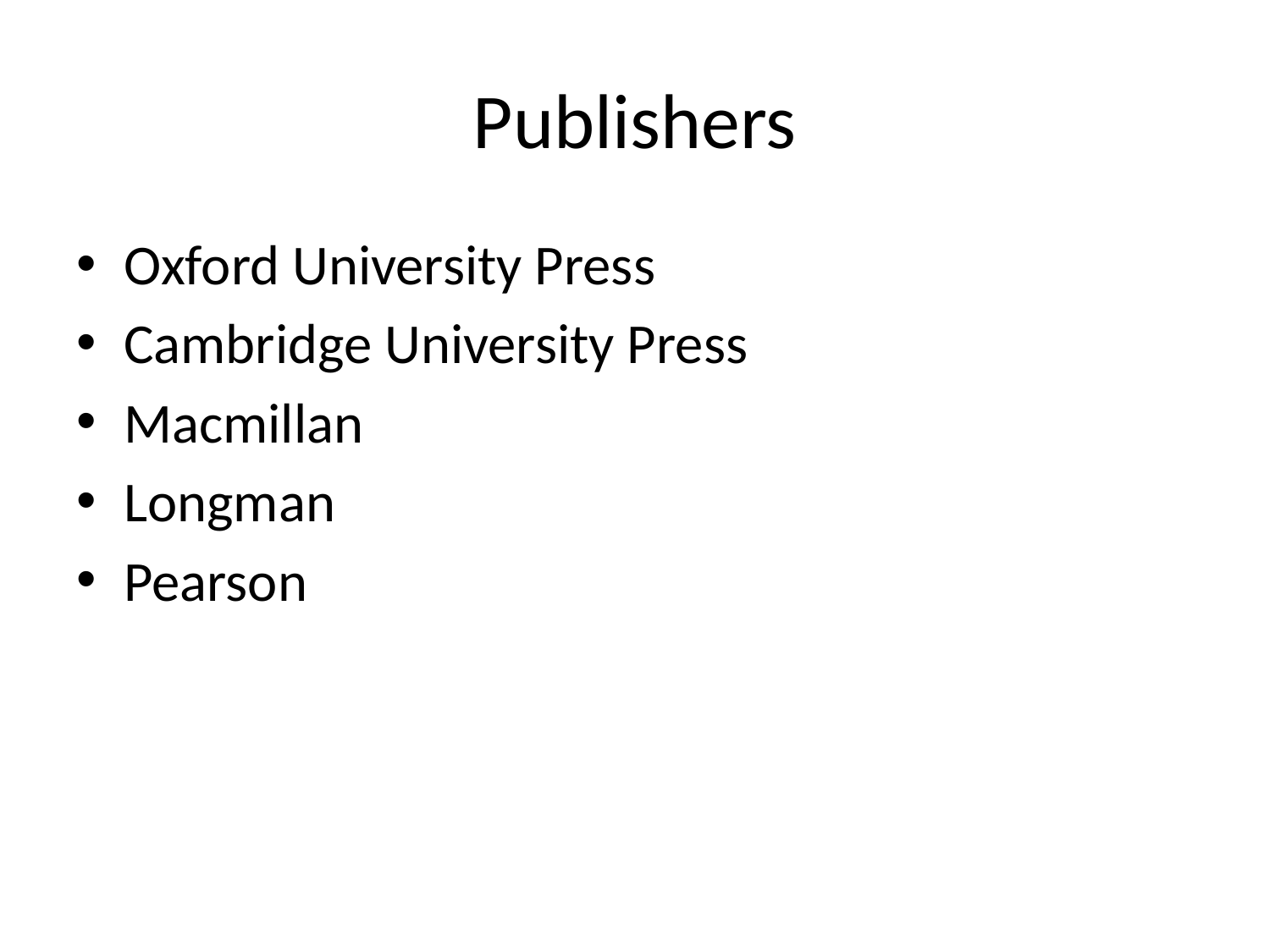

# Publishers
Oxford University Press
Cambridge University Press
Macmillan
Longman
Pearson